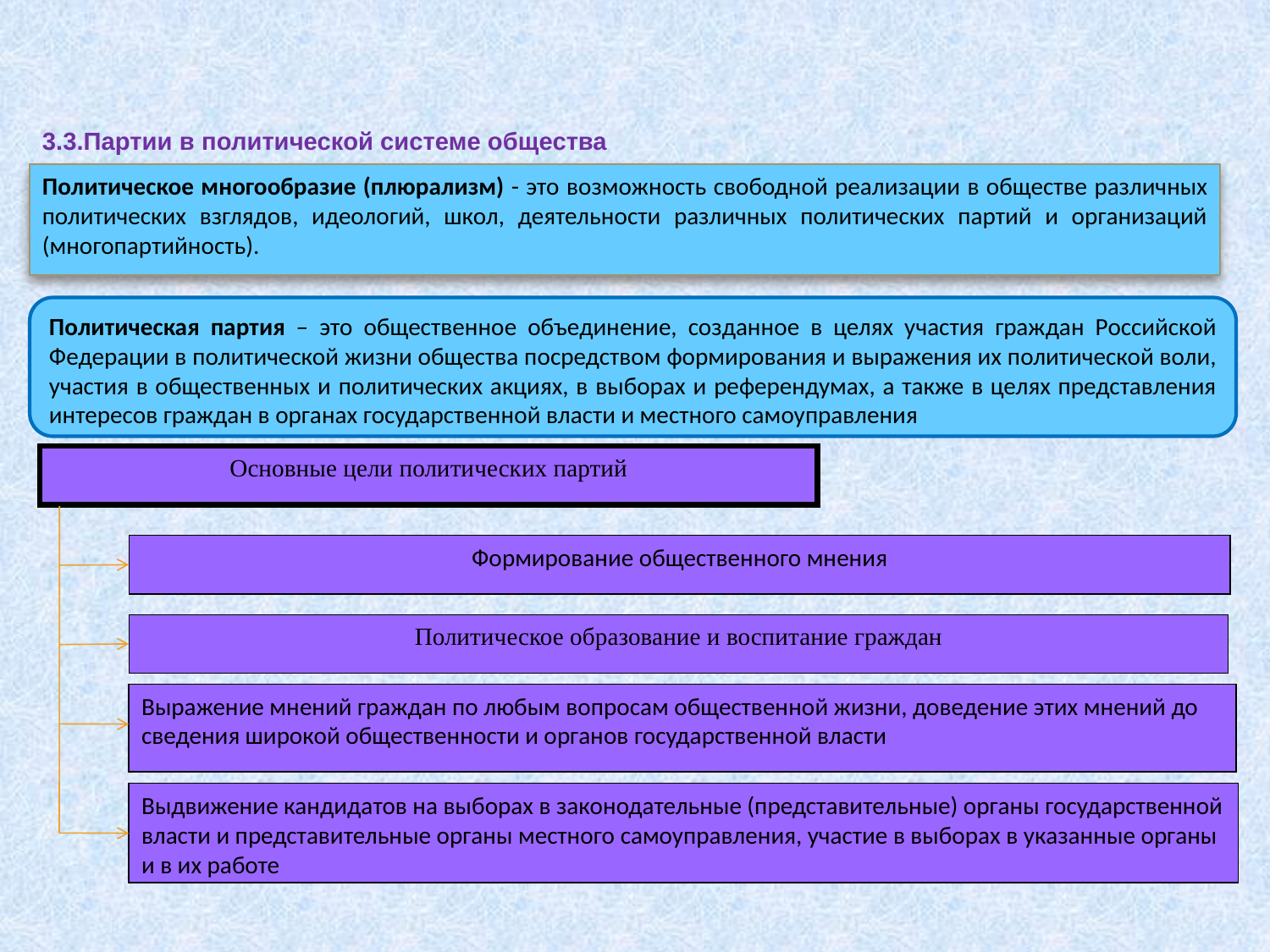

3.3.Партии в политической системе общества
Политическое многообразие (плюрализм) - это возможность свободной реализации в обществе различных политических взглядов, идеологий, школ, деятельности различных политических партий и организаций (многопартийность).
Политическая партия – это общественное объединение, созданное в целях участия граждан Российской Федерации в политической жизни общества посредством формирования и выражения их политической воли, участия в общественных и политических акциях, в выборах и референдумах, а также в целях представления интересов граждан в органах государственной власти и местного самоуправления
Основные цели политических партий
Формирование общественного мнения
Политическое образование и воспитание граждан
Выражение мнений граждан по любым вопросам общественной жизни, доведение этих мнений до сведения широкой общественности и органов государственной власти
Выдвижение кандидатов на выборах в законодательные (представительные) органы государственной власти и представительные органы местного самоуправления, участие в выборах в указанные органы и в их работе